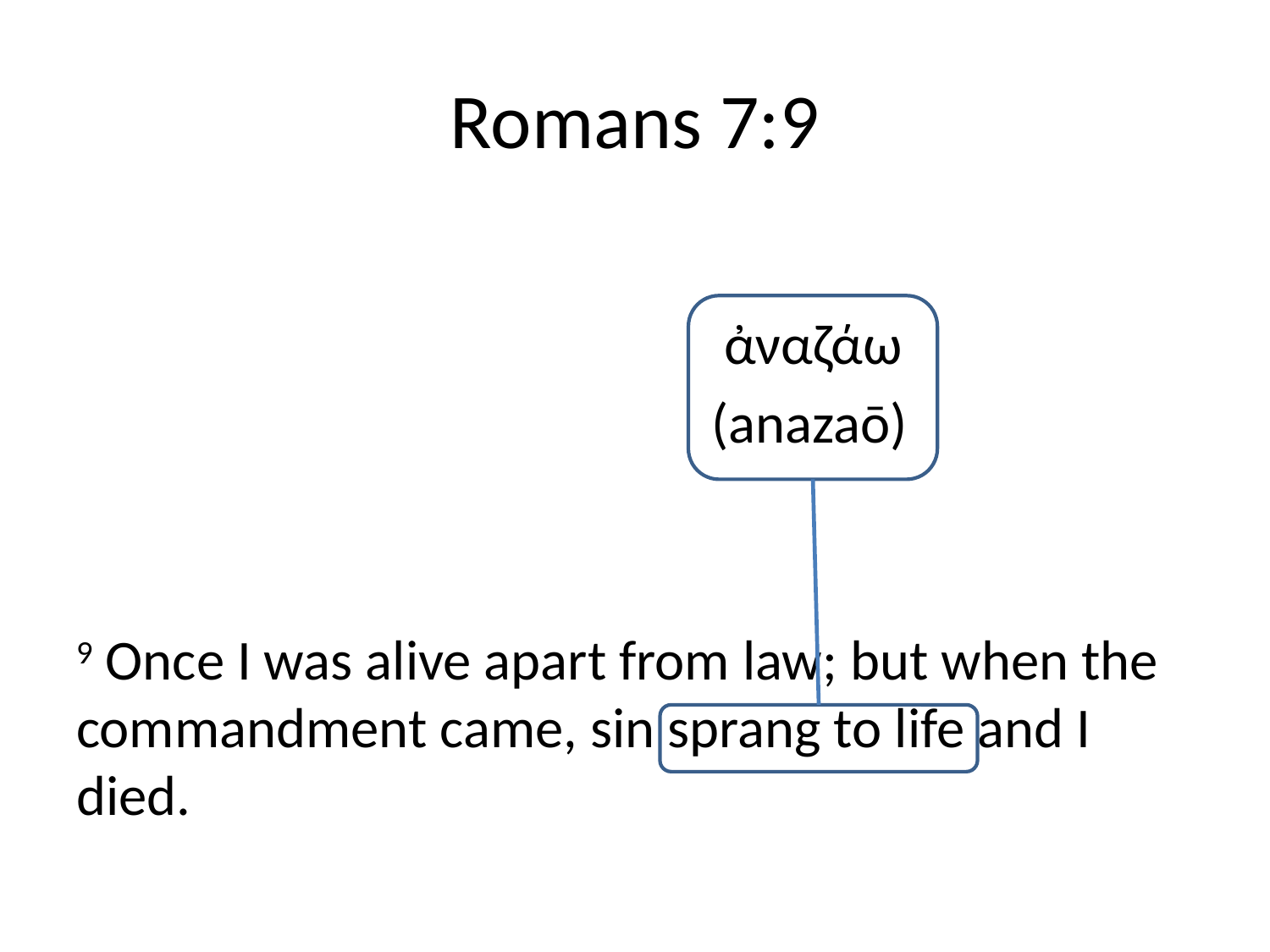

# Romans 7:9

					 ἀναζάω
					(anazaō)

9 Once I was alive apart from law; but when the commandment came, sin sprang to life and I died.